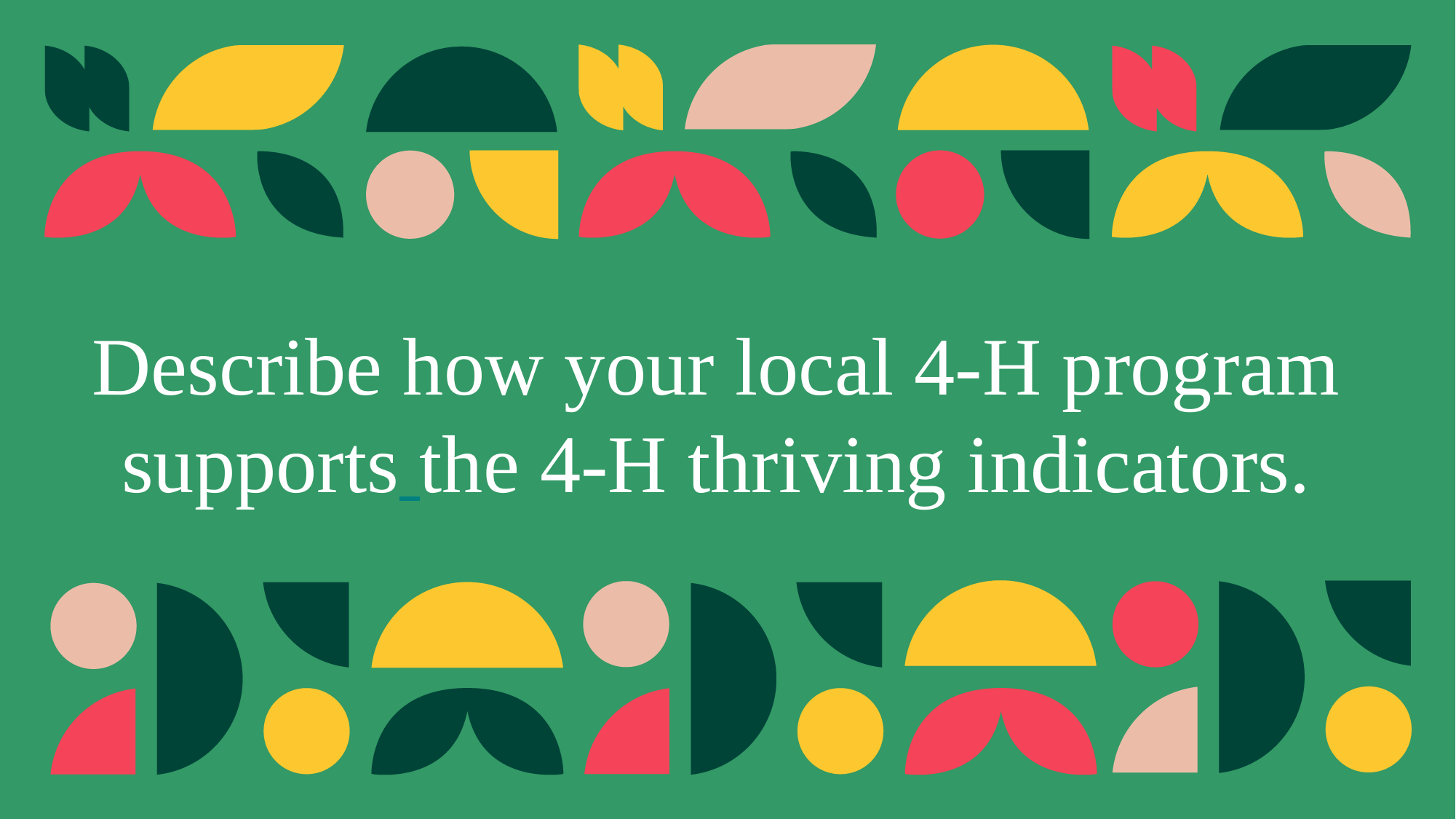

# Describe how your local 4-H program supports the 4-H thriving indicators.